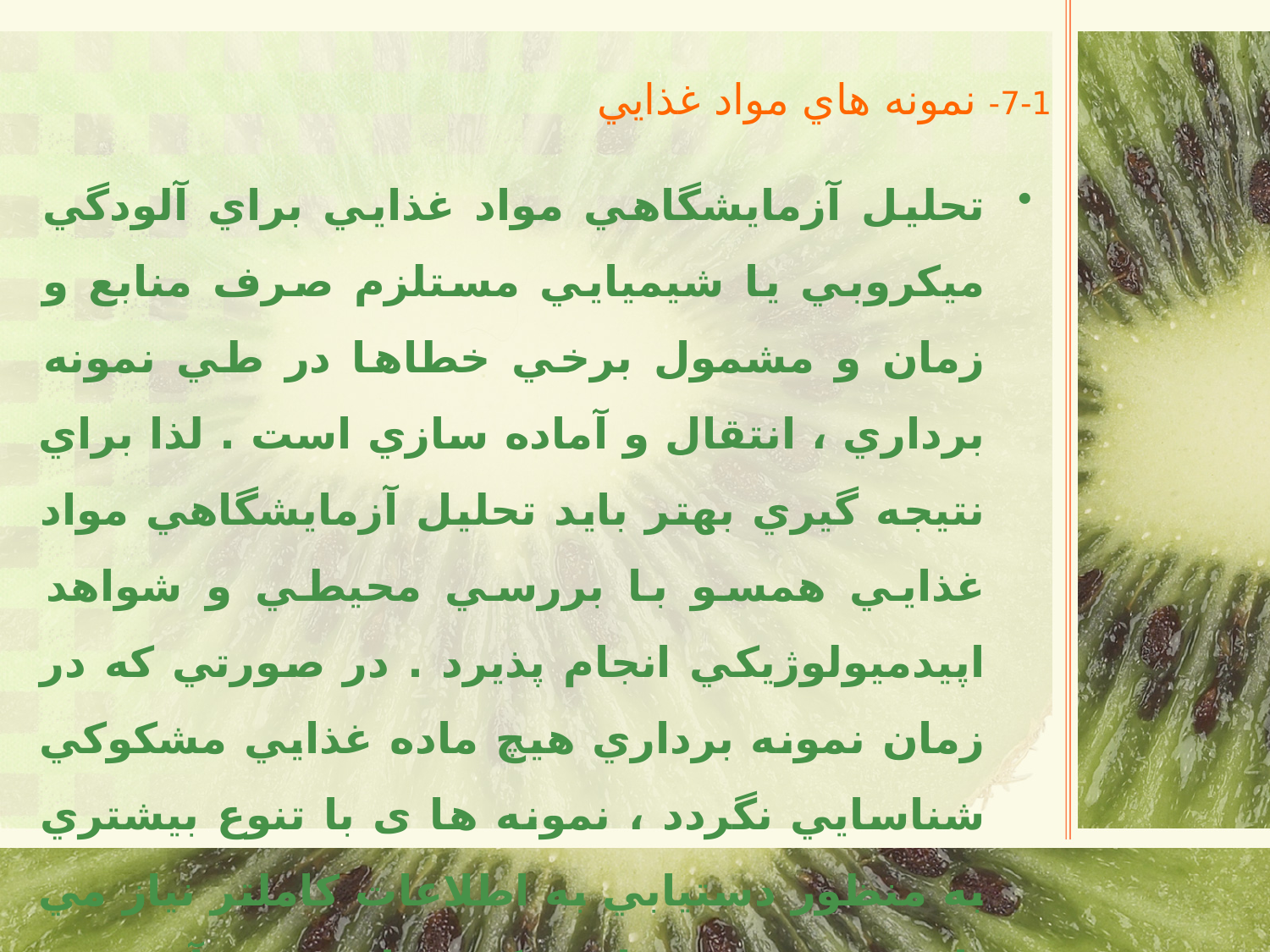

7-1- نمونه هاي مواد غذايي
تحليل آزمايشگاهي مواد غذايي براي آلودگي ميكروبي يا شيميايي مستلزم صرف منابع و زمان و مشمول برخي خطاها در طي نمونه برداري ، انتقال و آماده سازي است . لذا براي نتيجه گيري بهتر بايد تحليل آزمايشگاهي مواد غذايي همسو با بررسي محيطي و شواهد اپيدميولوژيكي انجام پذيرد . در صورتي كه در زمان نمونه برداري هيچ ماده غذايي مشكوكي شناسايي نگردد ، نمونه ها ی با تنوع بيشتري به منظور دستيابي به اطلاعات كاملتر نياز مي باشد . نمونه هايی كه براي جمع آوري و آزمايش مناسب مي باشند شامل :